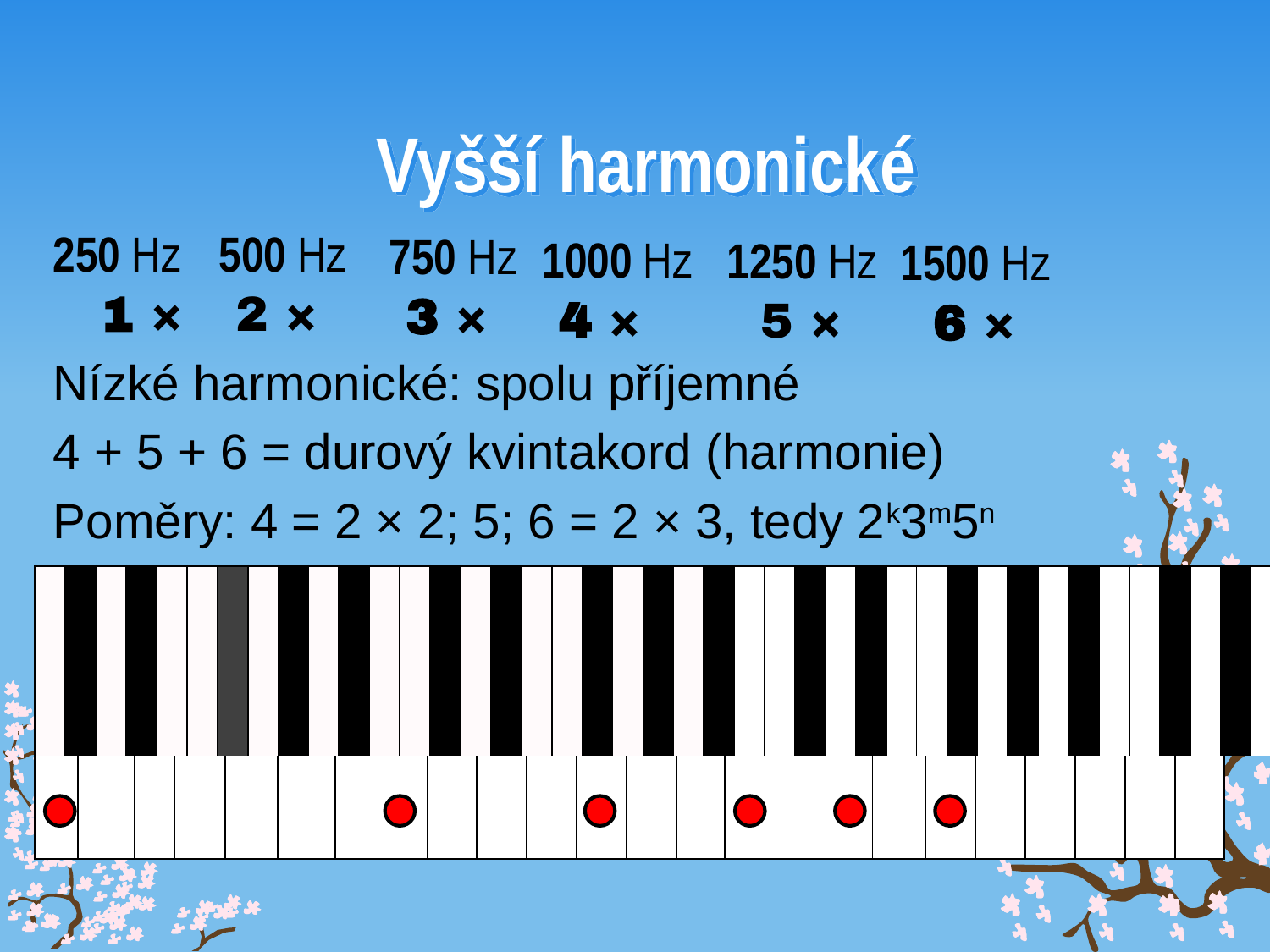

# Vyšší harmonické
500 Hz
 2 ×
250 Hz
1 ×
Nízké harmonické: spolu příjemné
4 + 5 + 6 = durový kvintakord (harmonie)
Poměry: 4 = 2 × 2; 5; 6 = 2 × 3, tedy 2k3m5n

750 Hz
 3 ×
1000 Hz
 4 ×
1250 Hz
  5 ×
1500 Hz
  6 ×
|  |  |  |  |  |  |  |  |  |  |  |  |  |  |  |  |  |  |  |  |  |  |  |  |  |  |  |  |  |  |  |  |  |  |  |  |  |  |  |  |  |
| --- | --- | --- | --- | --- | --- | --- | --- | --- | --- | --- | --- | --- | --- | --- | --- | --- | --- | --- | --- | --- | --- | --- | --- | --- | --- | --- | --- | --- | --- | --- | --- | --- | --- | --- | --- | --- | --- | --- | --- | --- |
|  |  |  |  |  |  |  |  |  |  |  |  |  |  |  |  |  |  |  |  |  |  |  |  |
| --- | --- | --- | --- | --- | --- | --- | --- | --- | --- | --- | --- | --- | --- | --- | --- | --- | --- | --- | --- | --- | --- | --- | --- |